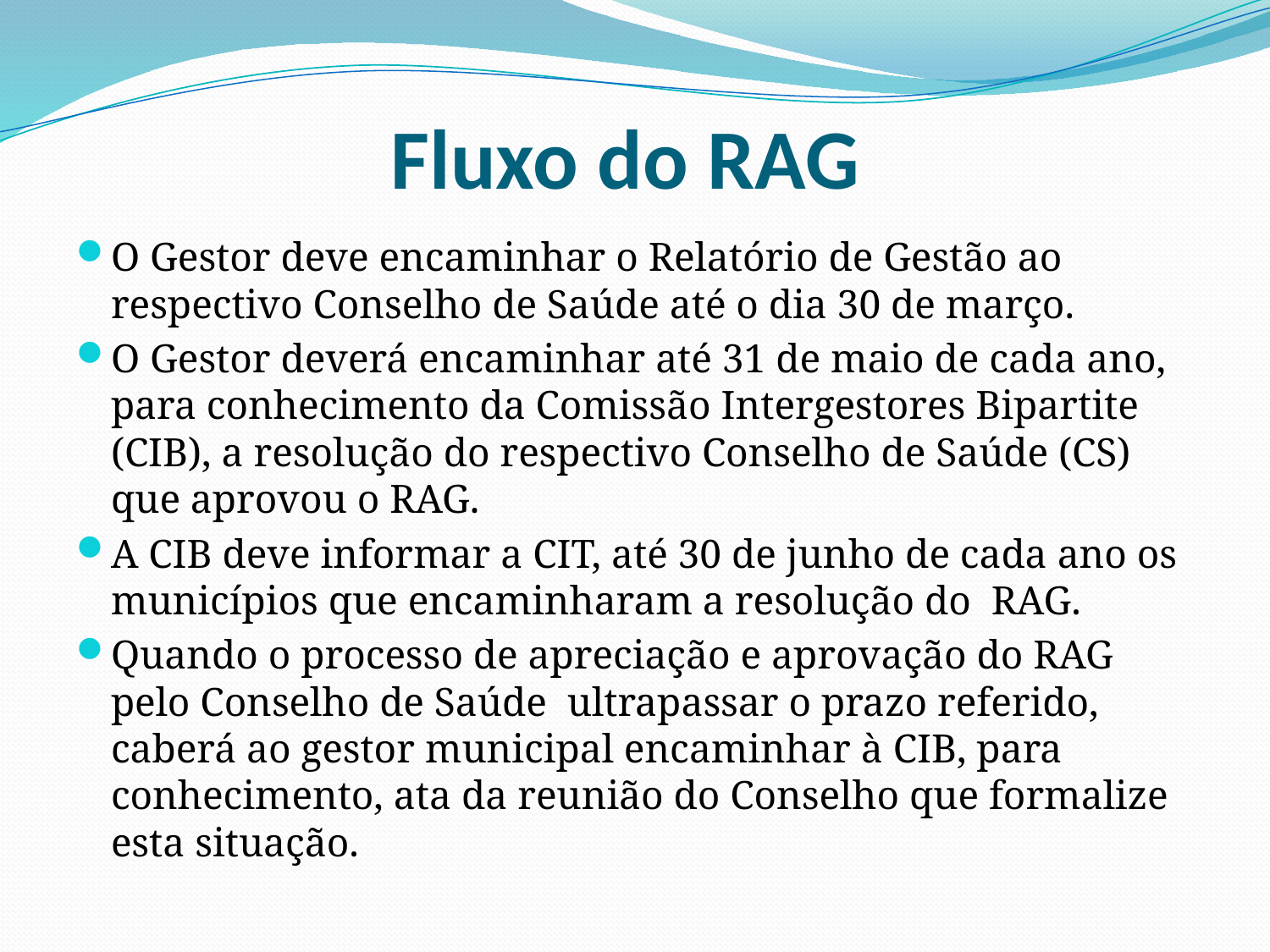

# Fluxo do RAG
O Gestor deve encaminhar o Relatório de Gestão ao respectivo Conselho de Saúde até o dia 30 de março.
O Gestor deverá encaminhar até 31 de maio de cada ano, para conhecimento da Comissão Intergestores Bipartite (CIB), a resolução do respectivo Conselho de Saúde (CS) que aprovou o RAG.
A CIB deve informar a CIT, até 30 de junho de cada ano os municípios que encaminharam a resolução do  RAG.
Quando o processo de apreciação e aprovação do RAG pelo Conselho de Saúde  ultrapassar o prazo referido, caberá ao gestor municipal encaminhar à CIB, para conhecimento, ata da reunião do Conselho que formalize esta situação.